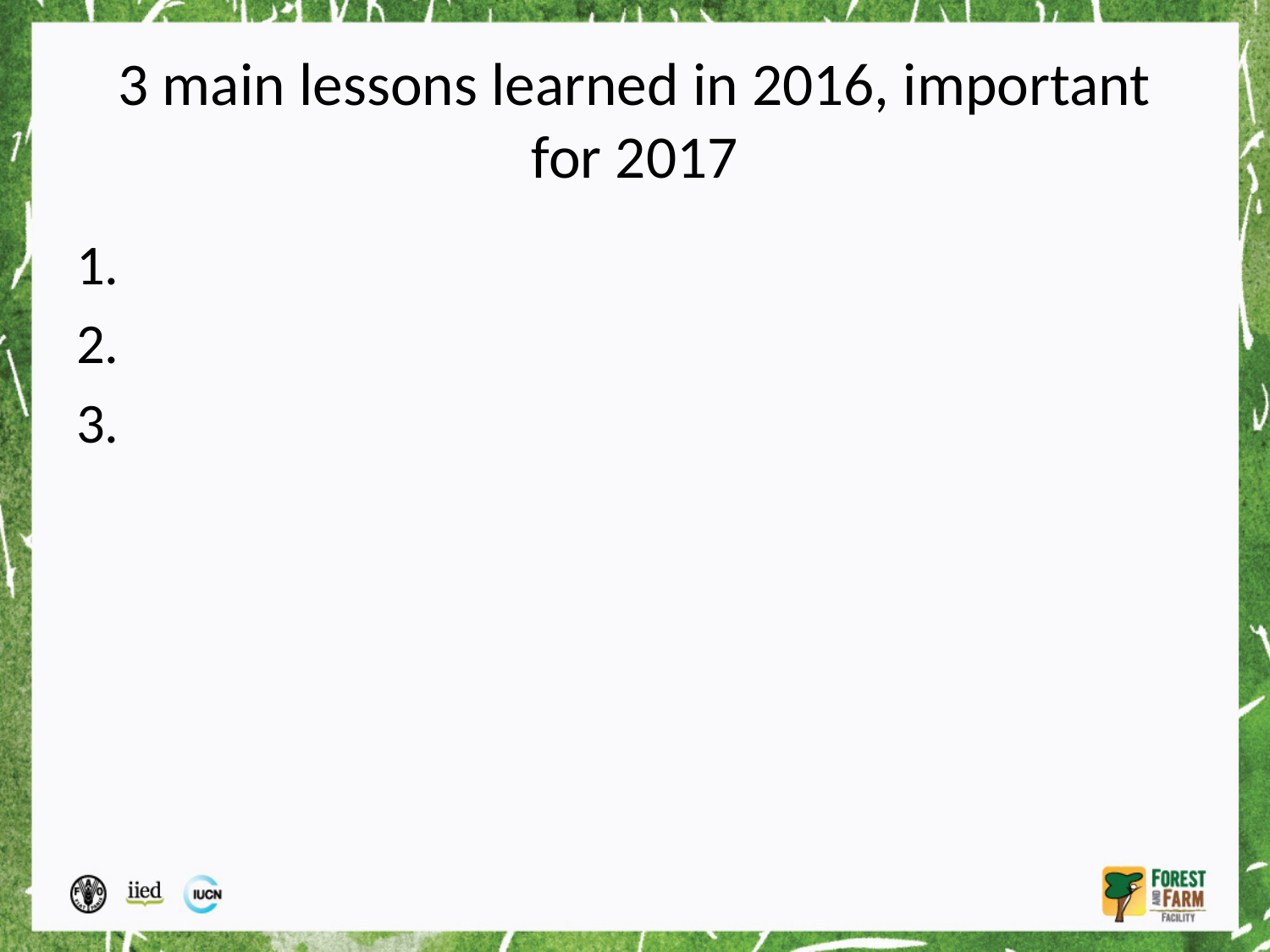

# 3 main lessons learned in 2016, important for 2017
1.
2.
3.